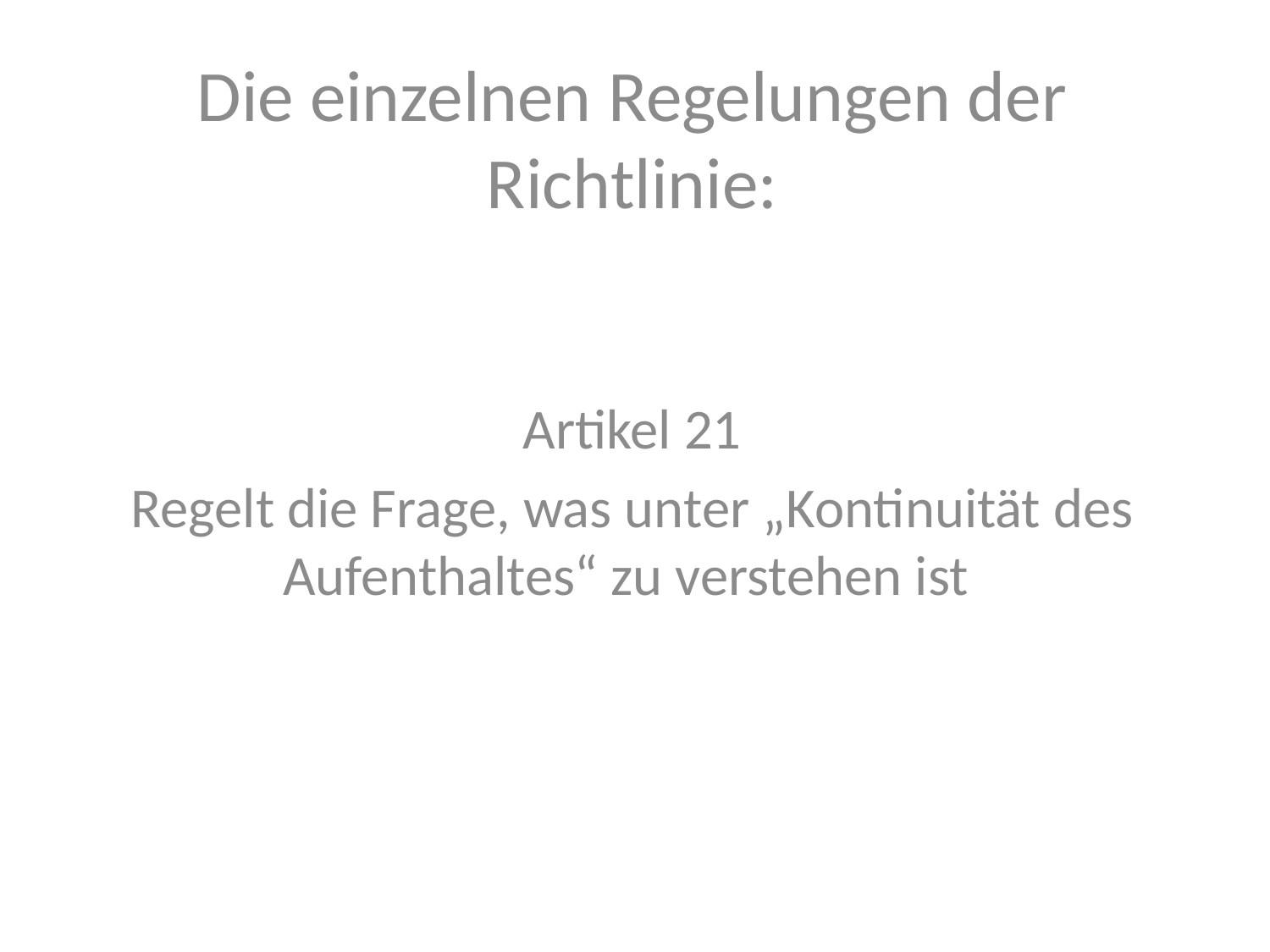

Die einzelnen Regelungen der Richtlinie:

Artikel 21
Regelt die Frage, was unter „Kontinuität des Aufenthaltes“ zu verstehen ist